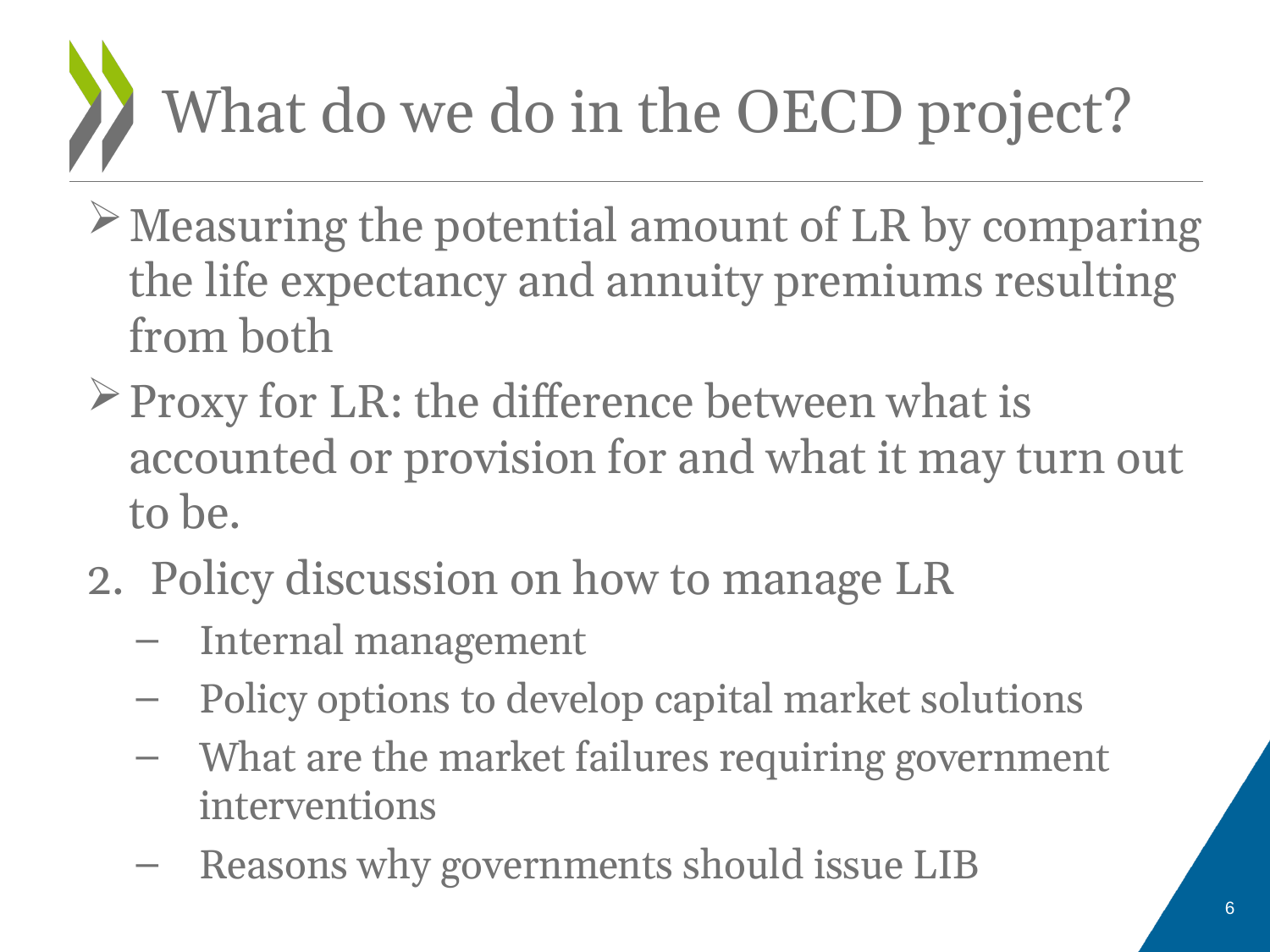

What do we do in the OECD project?
Measuring the potential amount of LR by comparing the life expectancy and annuity premiums resulting from both
Proxy for LR: the difference between what is accounted or provision for and what it may turn out to be.
Policy discussion on how to manage LR
Internal management
Policy options to develop capital market solutions
What are the market failures requiring government interventions
Reasons why governments should issue LIB

6